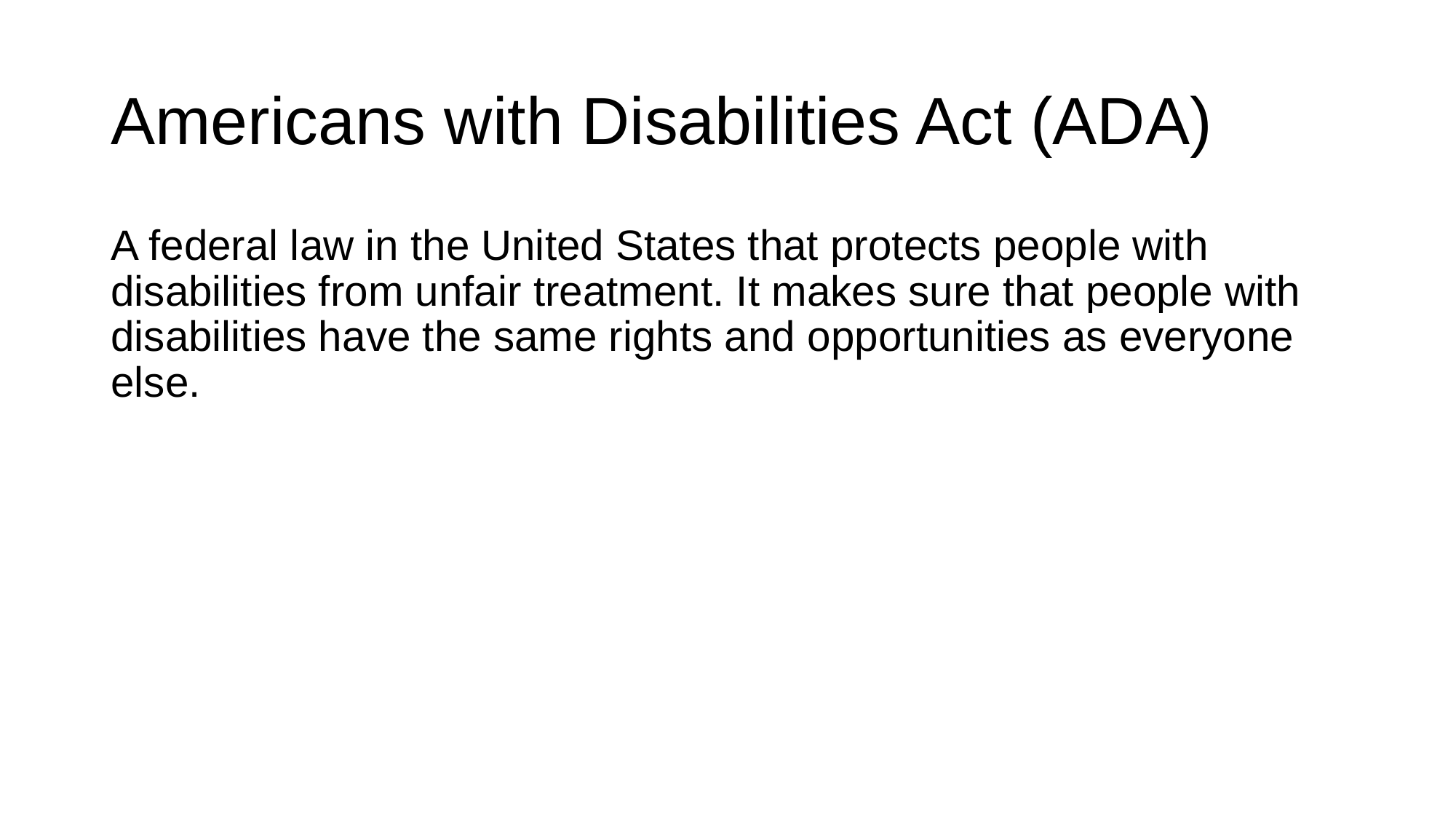

# Americans with Disabilities Act (ADA)
A federal law in the United States that protects people with disabilities from unfair treatment. It makes sure that people with disabilities have the same rights and opportunities as everyone else.